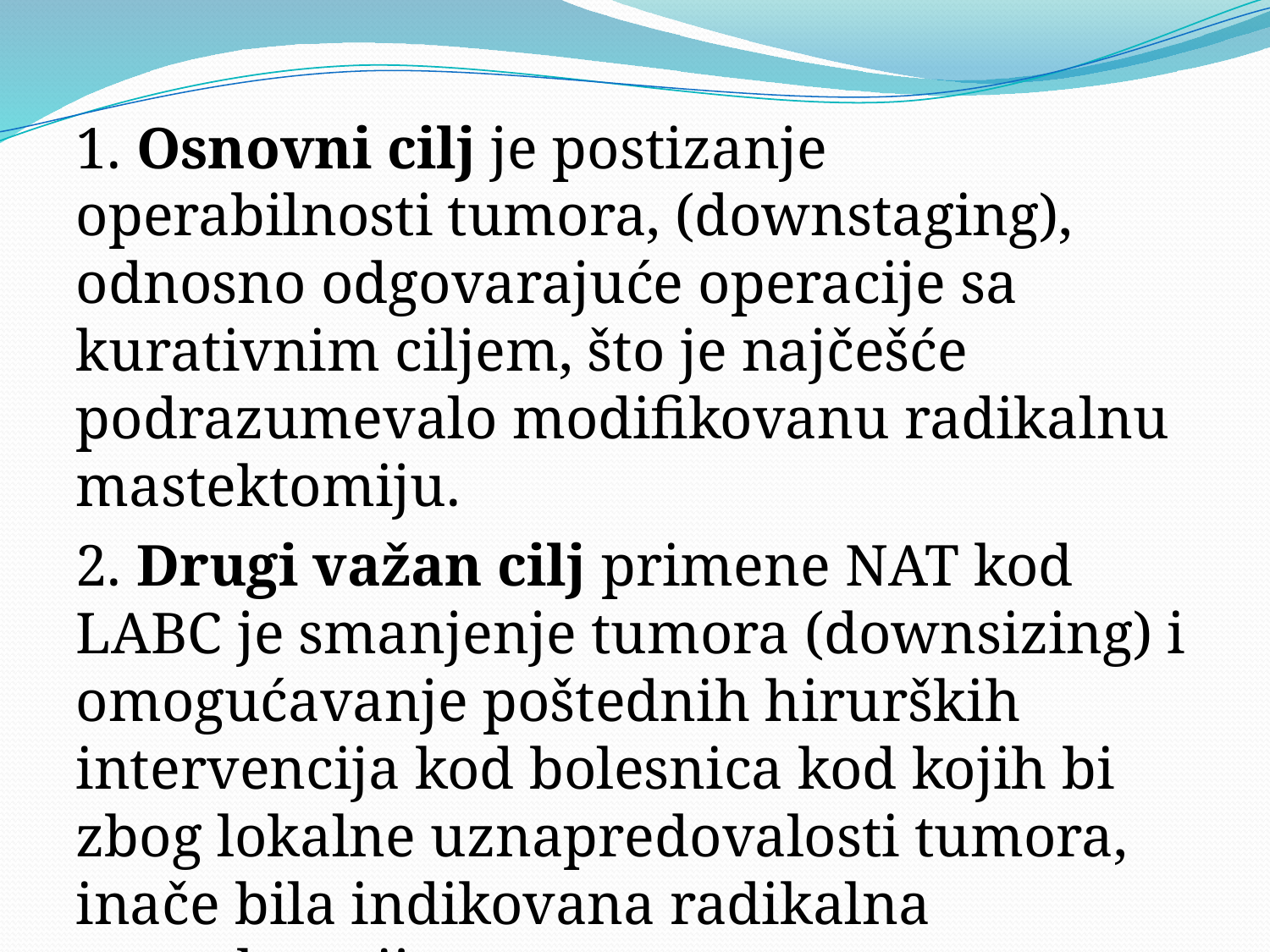

1. Osnovni cilj je postizanje operabilnosti tumora, (downstaging), odnosno odgovarajuće operacije sa kurativnim ciljem, što je najčešće podrazumevalo modifikovanu radikalnu mastektomiju.
2. Drugi važan cilj primene NAT kod LABC je smanjenje tumora (downsizing) i omogućavanje poštednih hirurških intervencija kod bolesnica kod kojih bi zbog lokalne uznapredovalosti tumora, inače bila indikovana radikalna mastektomija.